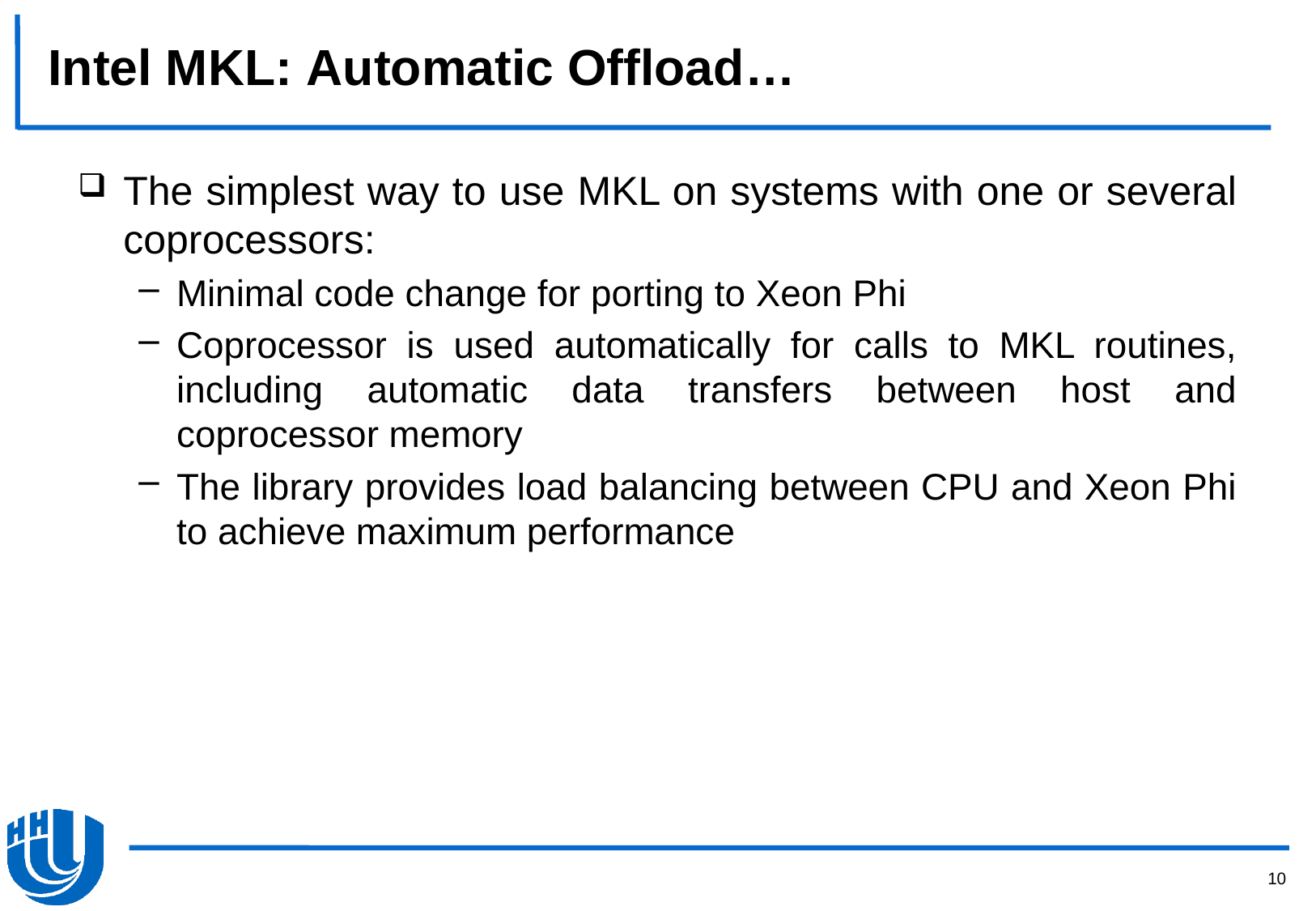

# Intel MKL: Automatic Offload…
The simplest way to use MKL on systems with one or several coprocessors:
Minimal code change for porting to Xeon Phi
Coprocessor is used automatically for calls to MKL routines, including automatic data transfers between host and coprocessor memory
The library provides load balancing between CPU and Xeon Phi to achieve maximum performance
10